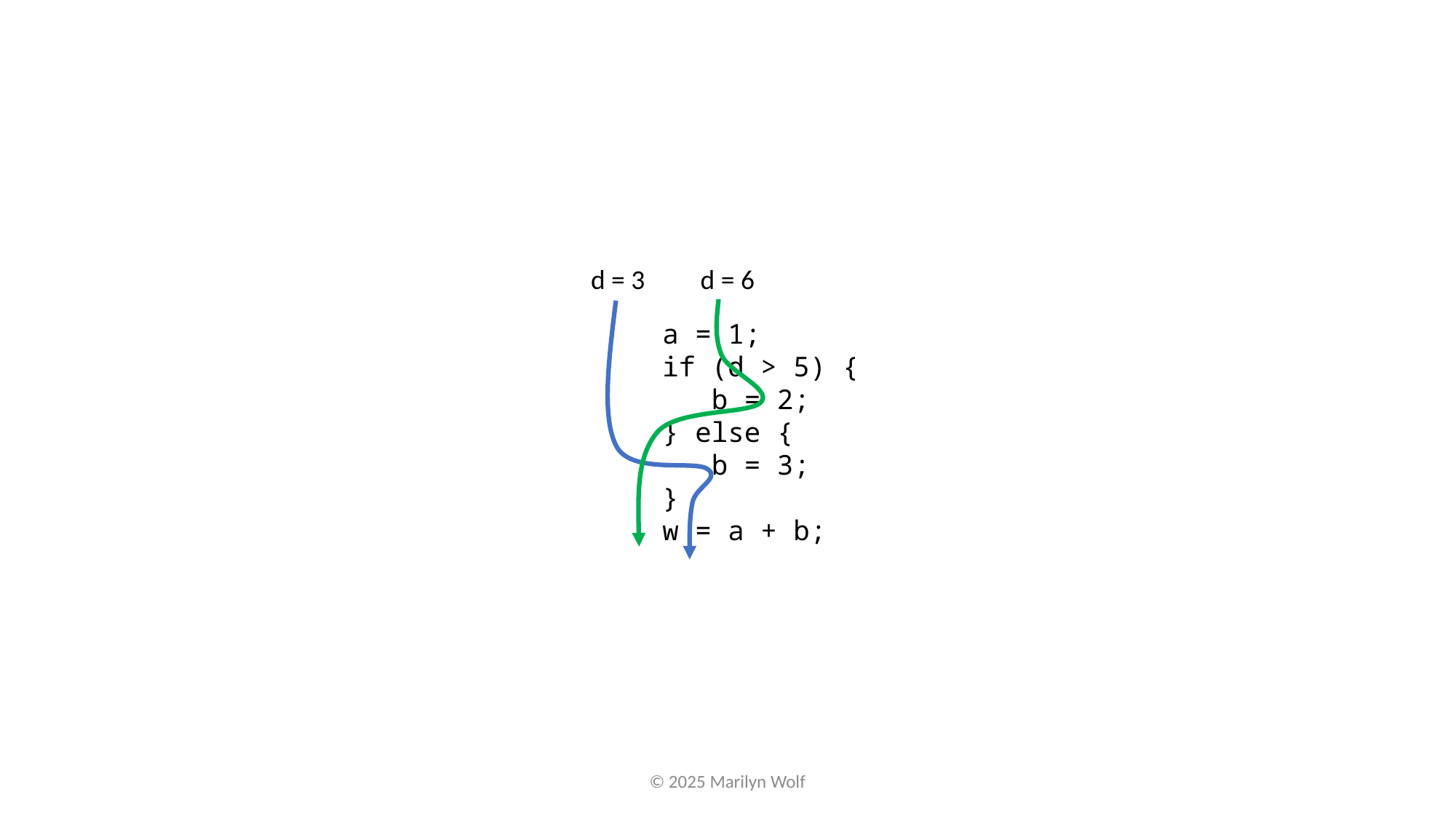

d = 3
d = 6

a = 1;
if (d > 5) {
   b = 2;
} else {
   b = 3;
}
w = a + b;
© 2025 Marilyn Wolf